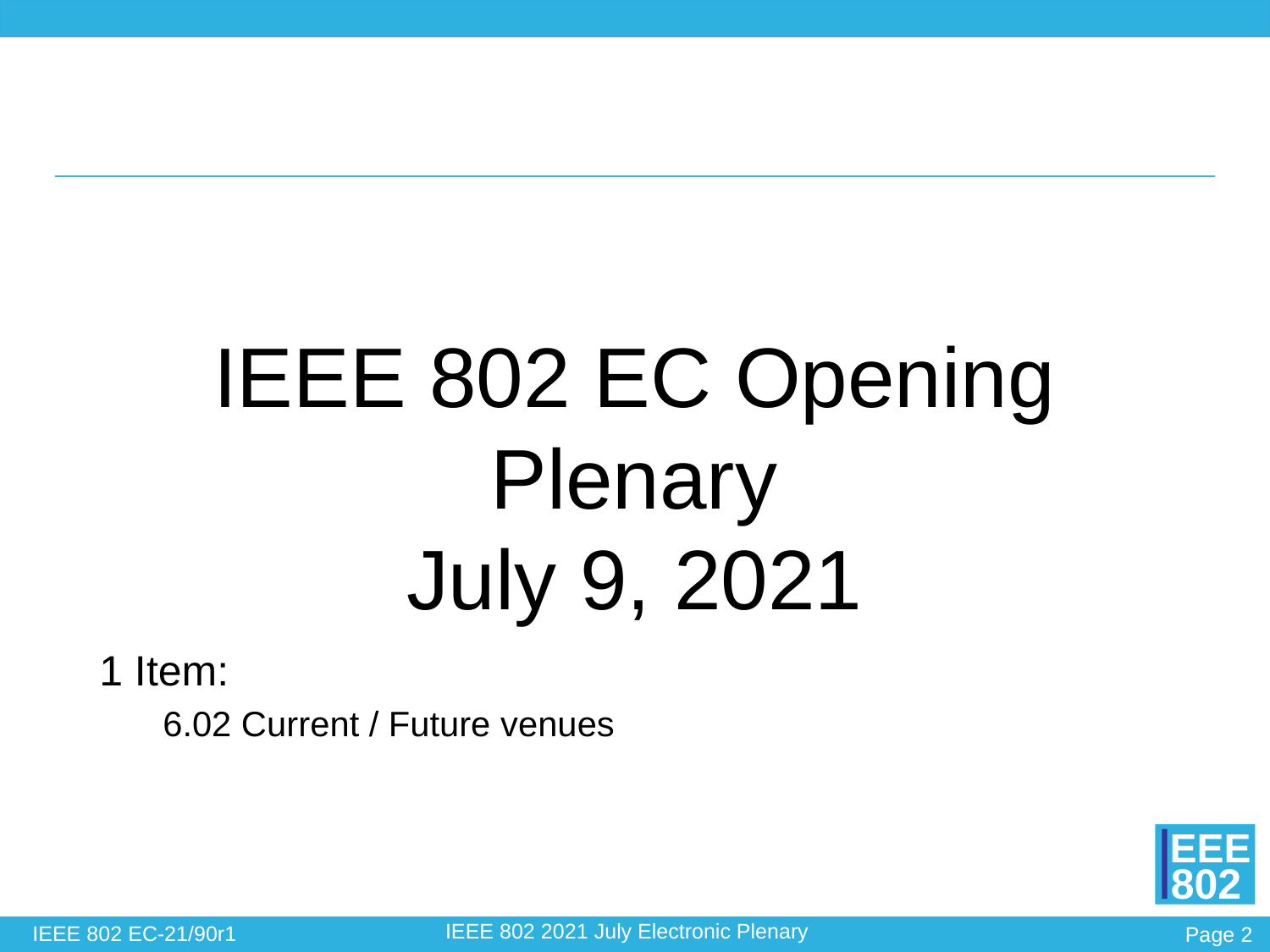

# IEEE 802 EC Opening Plenary July 9, 2021
1 Item:
6.02 Current / Future venues
IEEE 802 EC-21/90r1